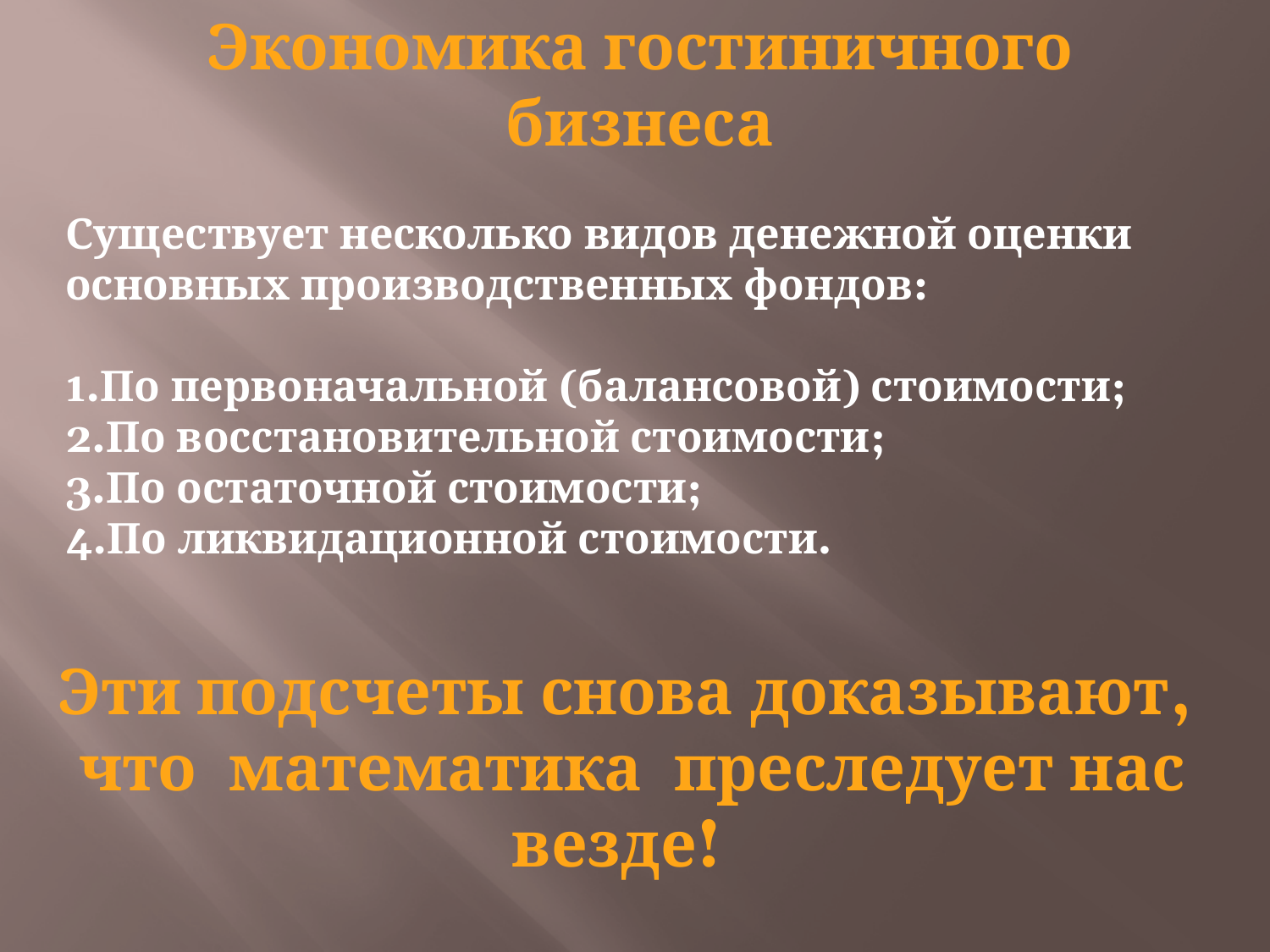

Экономика гостиничного бизнеса
Существует несколько видов денежной оценки основных производственных фондов:

1.По первоначальной (балансовой) стоимости;
2.По восстановительной стоимости;
3.По остаточной стоимости;
4.По ликвидационной стоимости.
Эти подсчеты снова доказывают,  что  математика  преследует нас везде!